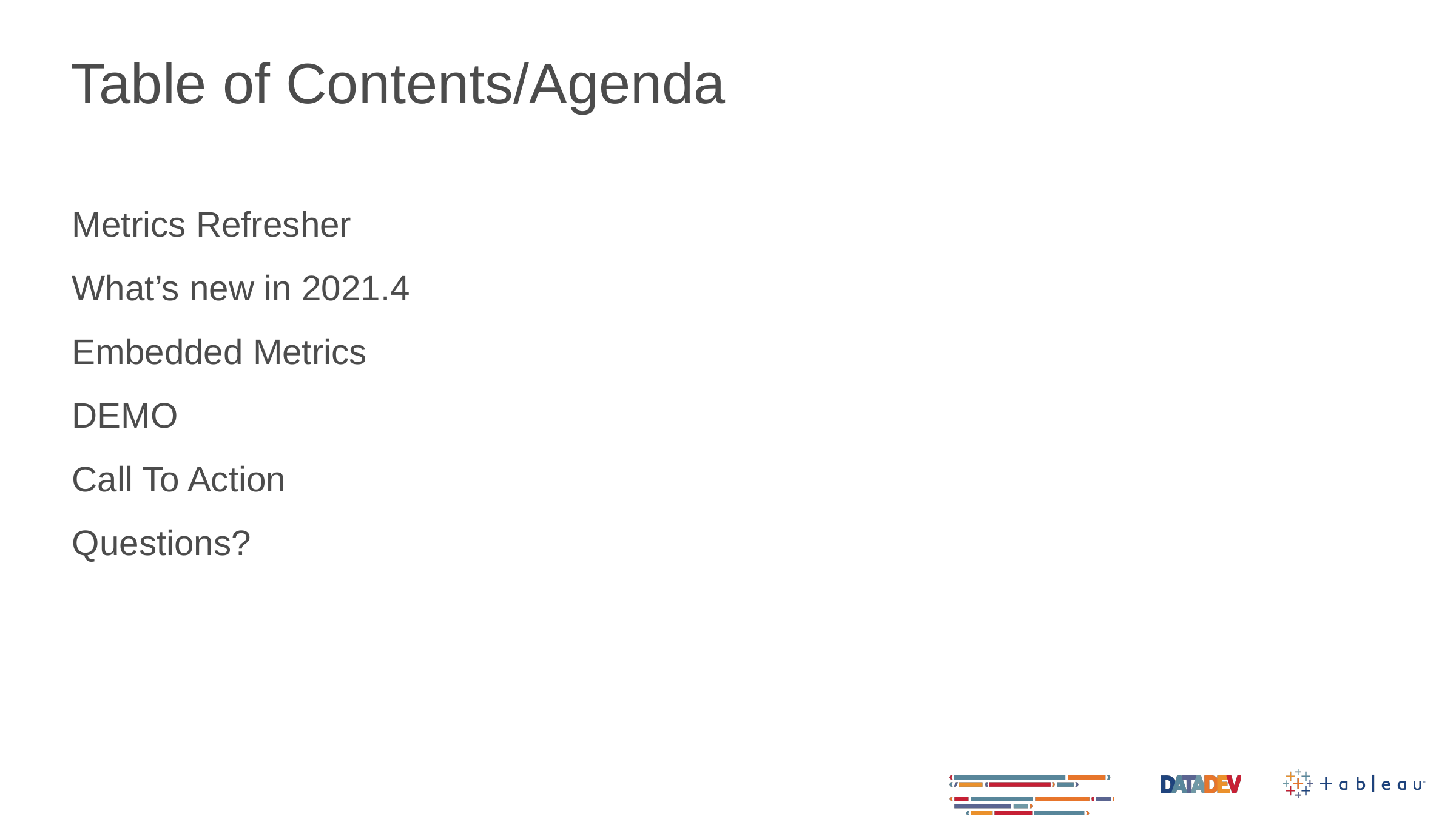

Table of Contents/Agenda
Metrics Refresher
What’s new in 2021.4
Embedded Metrics
DEMO
Call To Action
Questions?